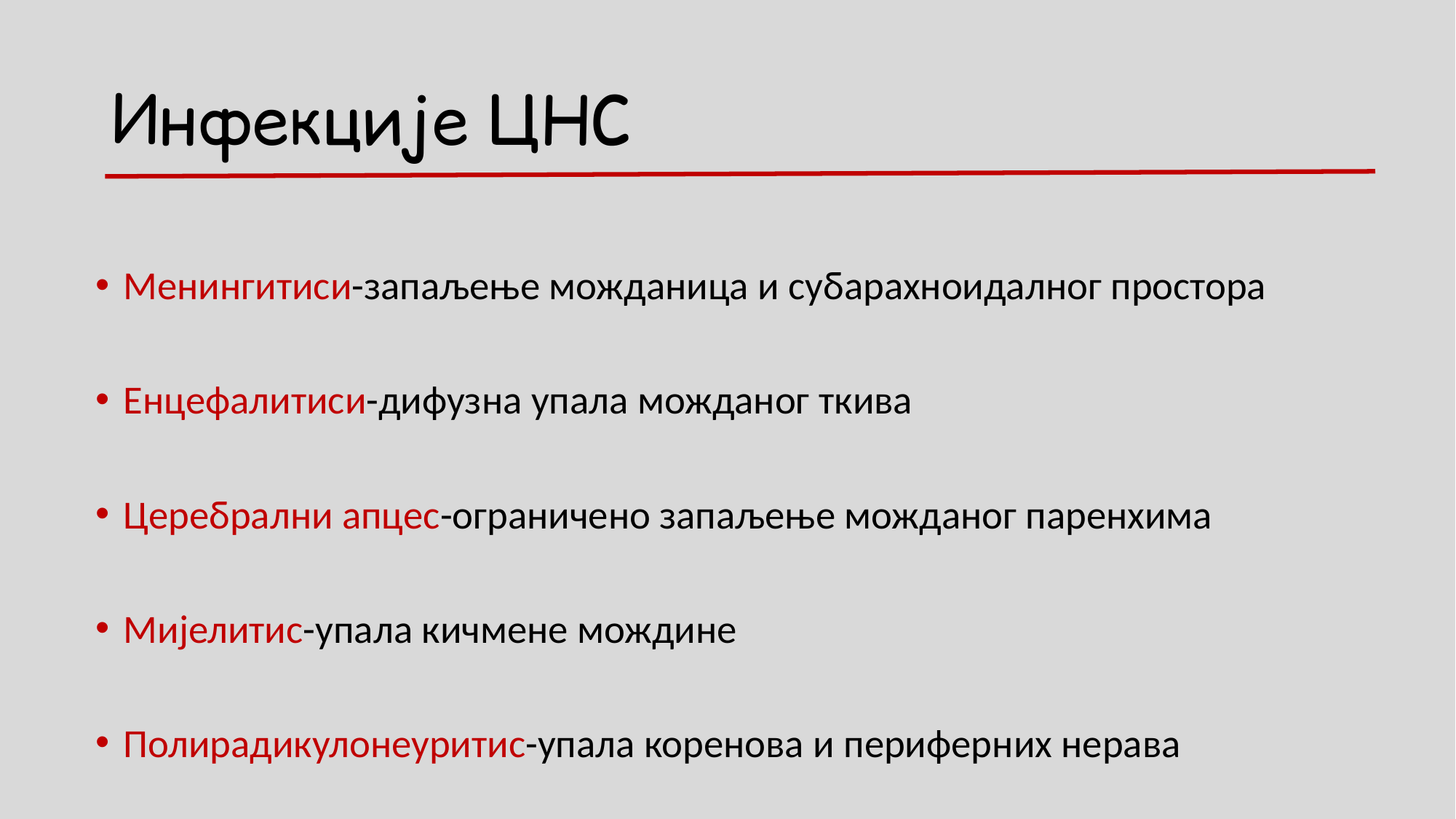

# Инфекције ЦНС
Менингитиси-запаљење можданица и субарахноидалног простора

Енцефалитиси-дифузна упала можданог ткива

Церебрални апцес-ограничено запаљење можданог паренхима

Мијелитис-упала кичмене мождине

Полирадикулонеуритис-упала коренова и периферних нерава